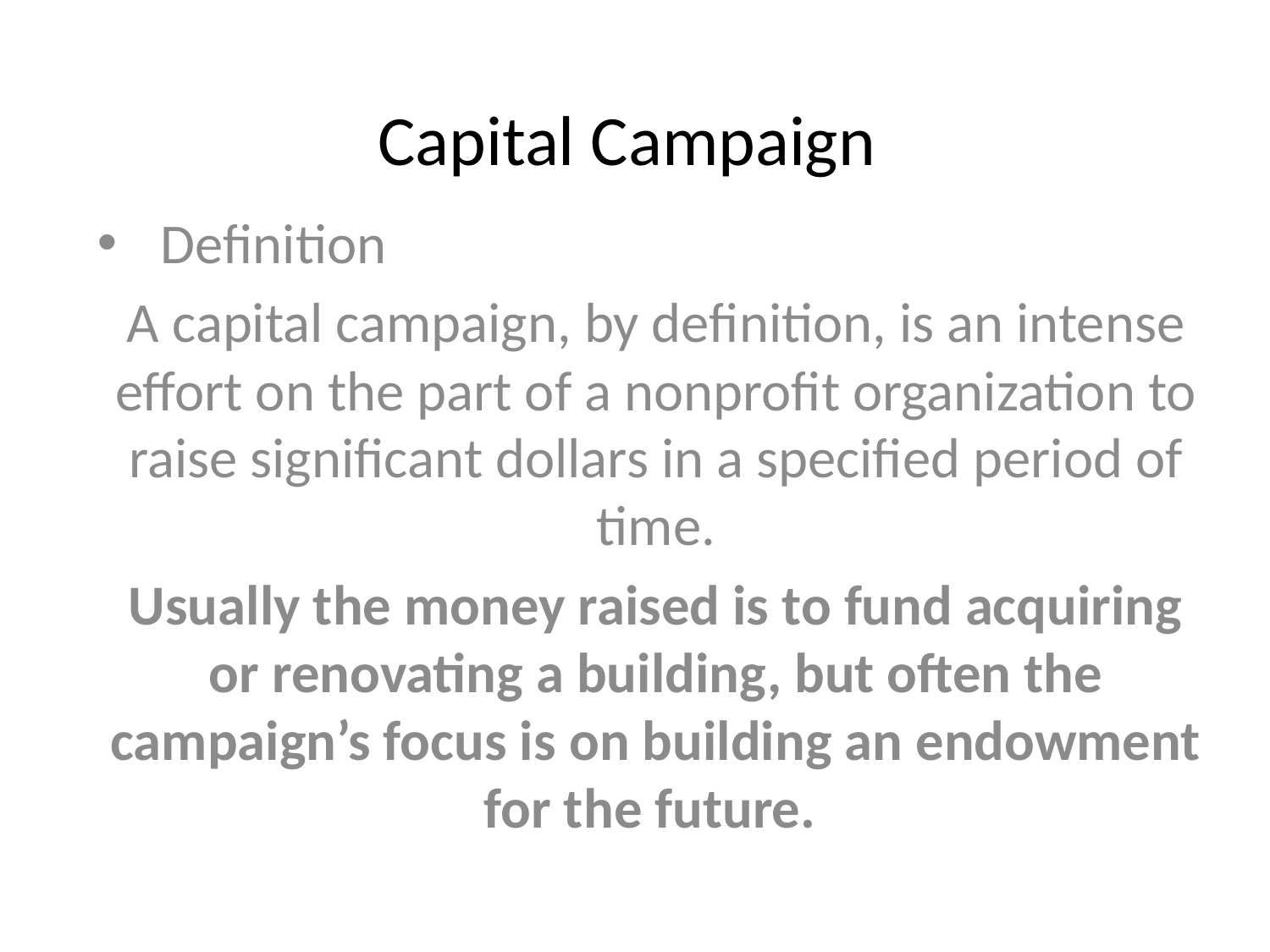

# Capital Campaign
Definition
A capital campaign, by definition, is an intense effort on the part of a nonprofit organization to raise significant dollars in a specified period of time.
Usually the money raised is to fund acquiring or renovating a building, but often the campaign’s focus is on building an endowment for the future.